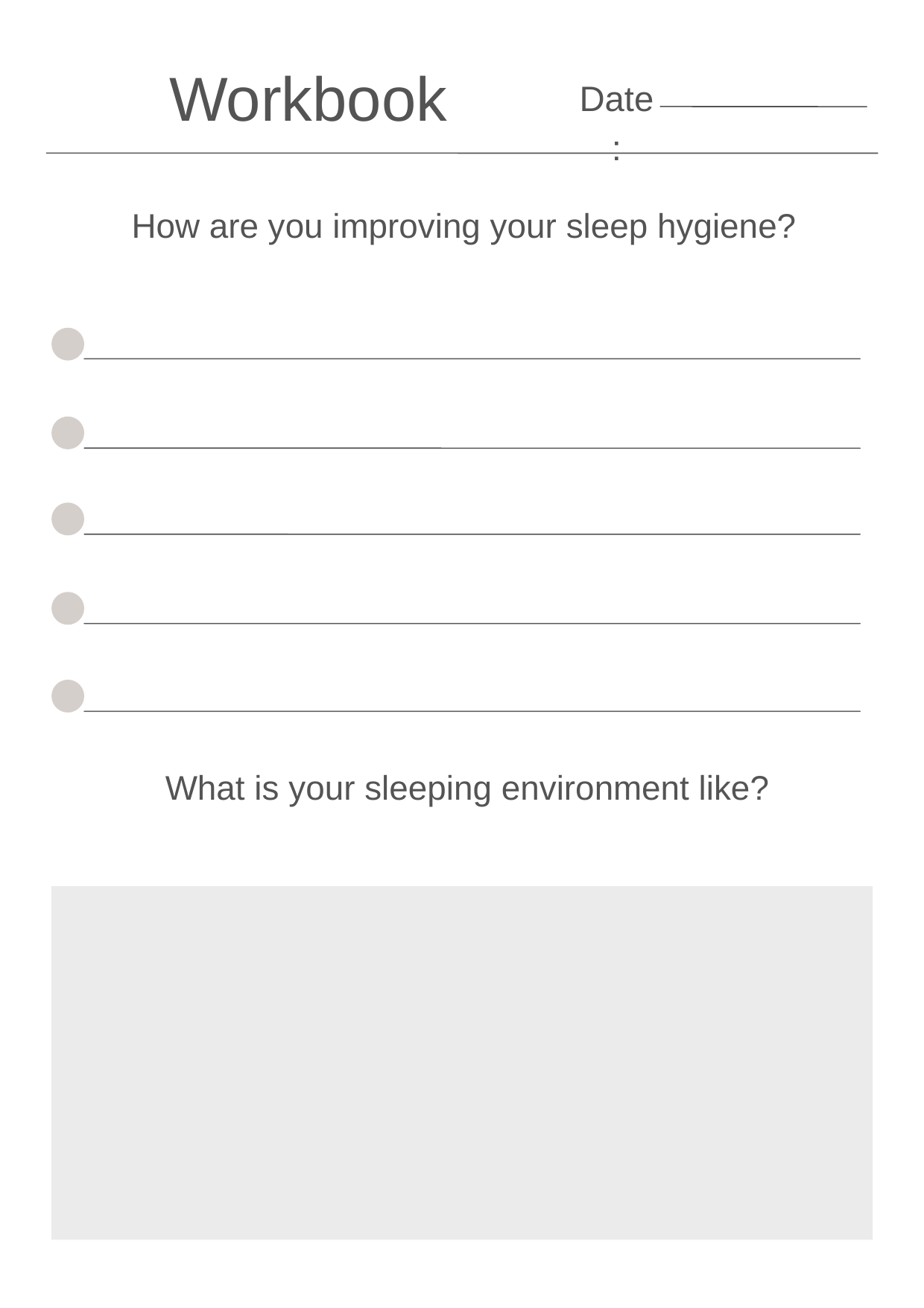

Workbook
Date:

How are you improving your sleep hygiene?

What is your sleeping environment like?